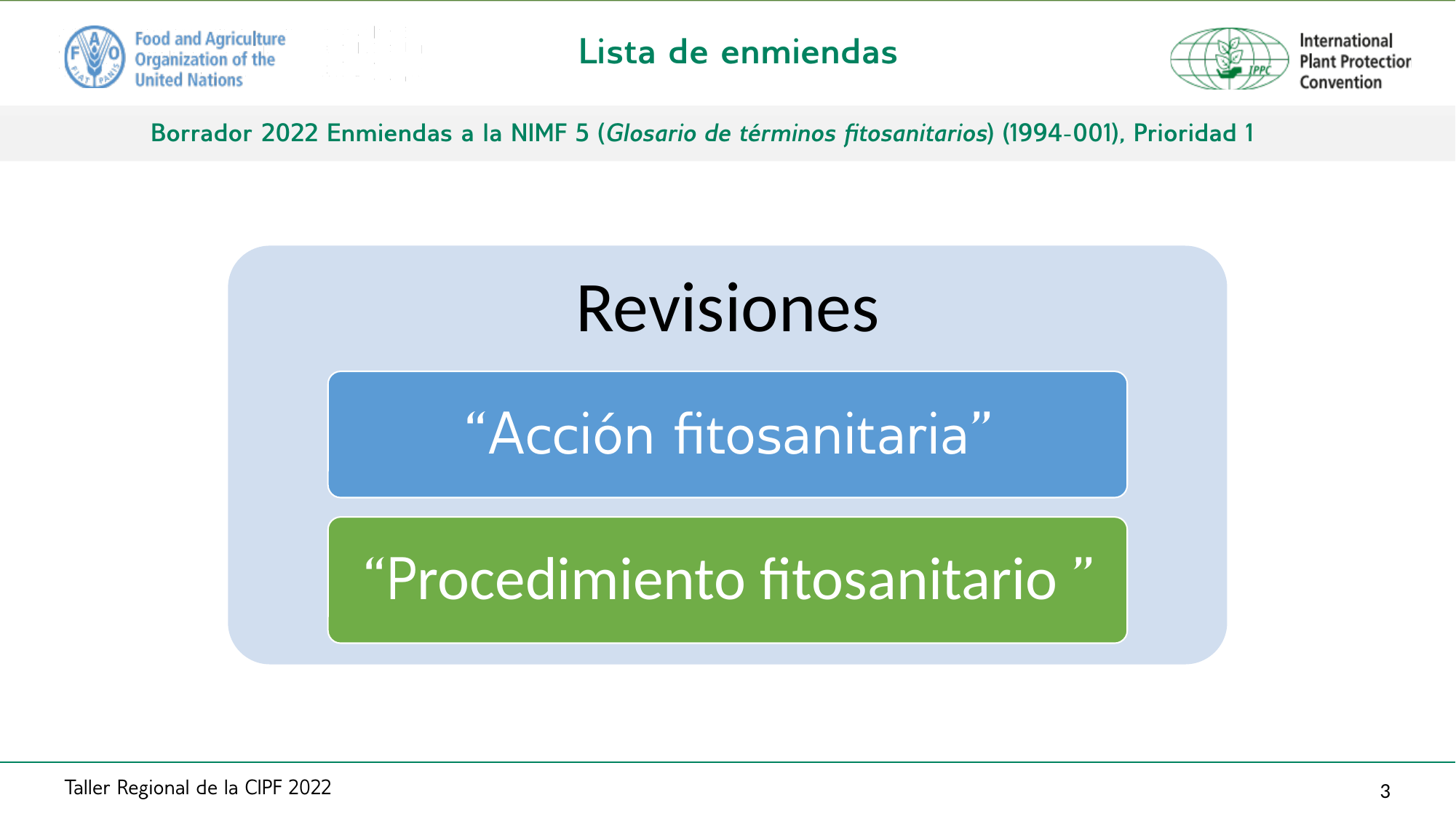

# Lista de enmiendas
Borrador 2022 Enmiendas a la NIMF 5 (Glosario de términos fitosanitarios) (1994-001), Prioridad 1
Revisiones
“Acción fitosanitaria”
“Procedimiento fitosanitario ”
Taller Regional de la CIPF 2022